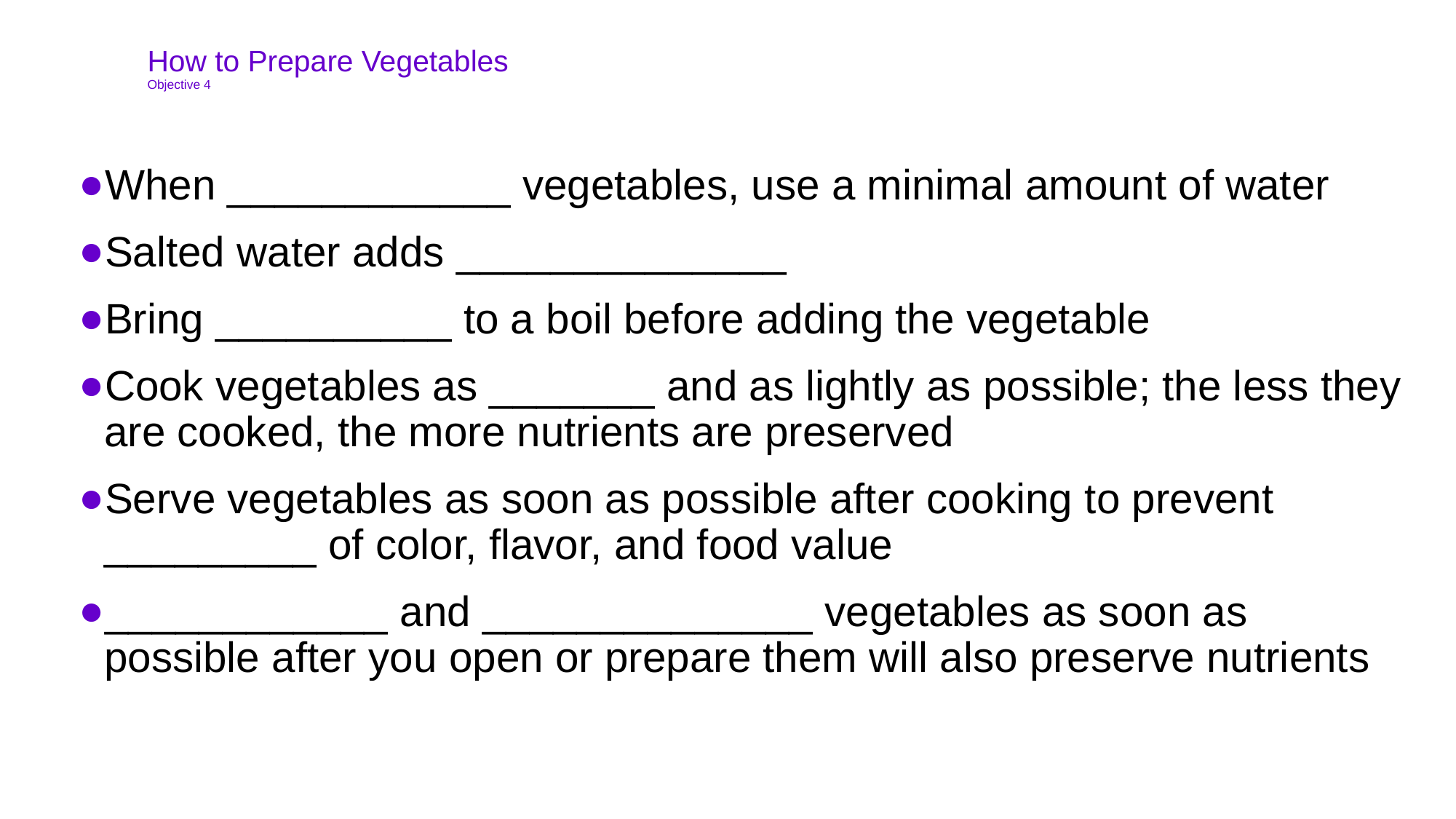

# How to Prepare Vegetables Objective 4
When ____________ vegetables, use a minimal amount of water
Salted water adds ______________
Bring __________ to a boil before adding the vegetable
Cook vegetables as _______ and as lightly as possible; the less they are cooked, the more nutrients are preserved
Serve vegetables as soon as possible after cooking to prevent _________ of color, flavor, and food value
____________ and ______________ vegetables as soon as possible after you open or prepare them will also preserve nutrients